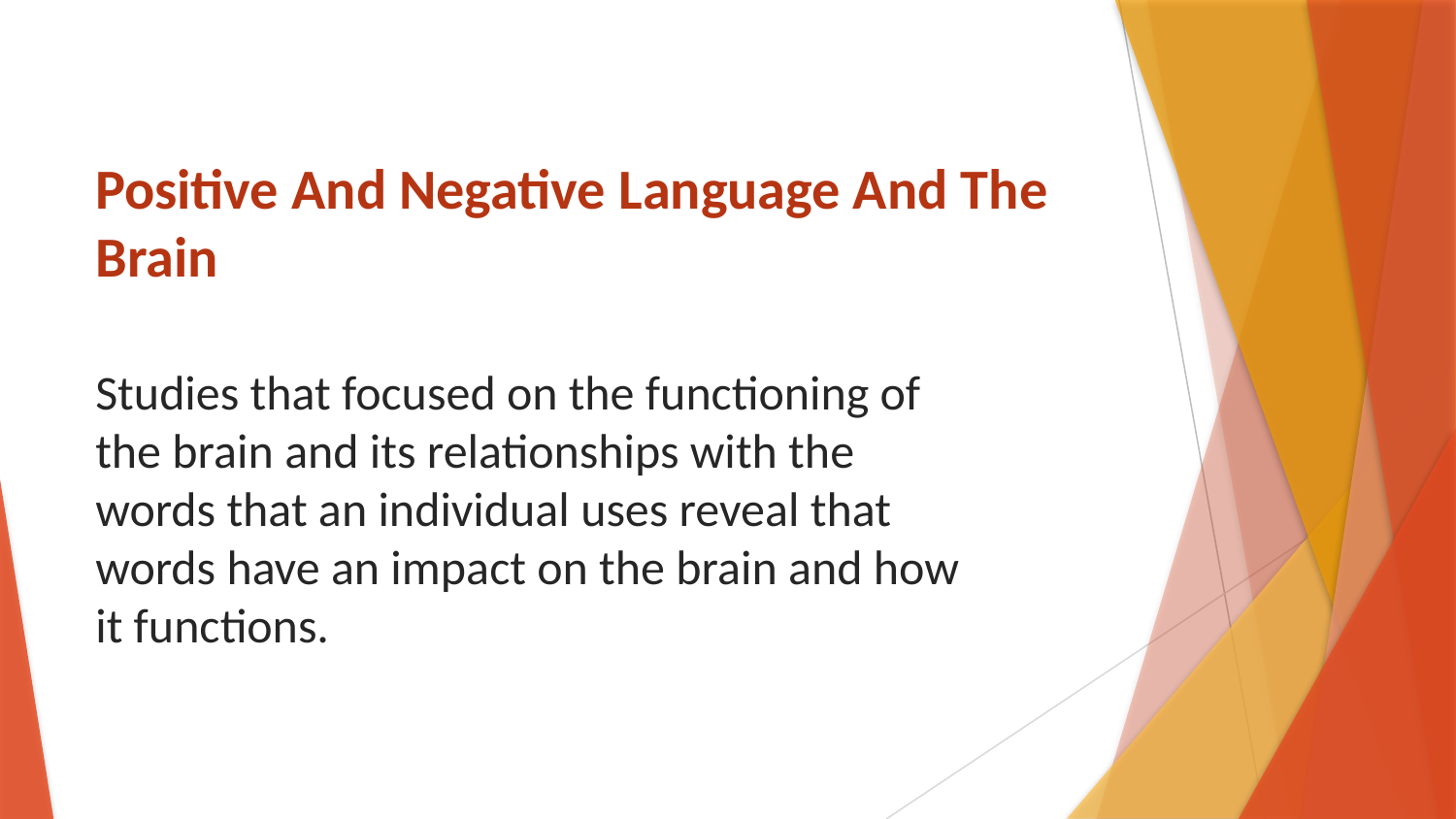

# Positive And Negative Language And The Brain
Studies that focused on the functioning of the brain and its relationships with the words that an individual uses reveal that words have an impact on the brain and how it functions.